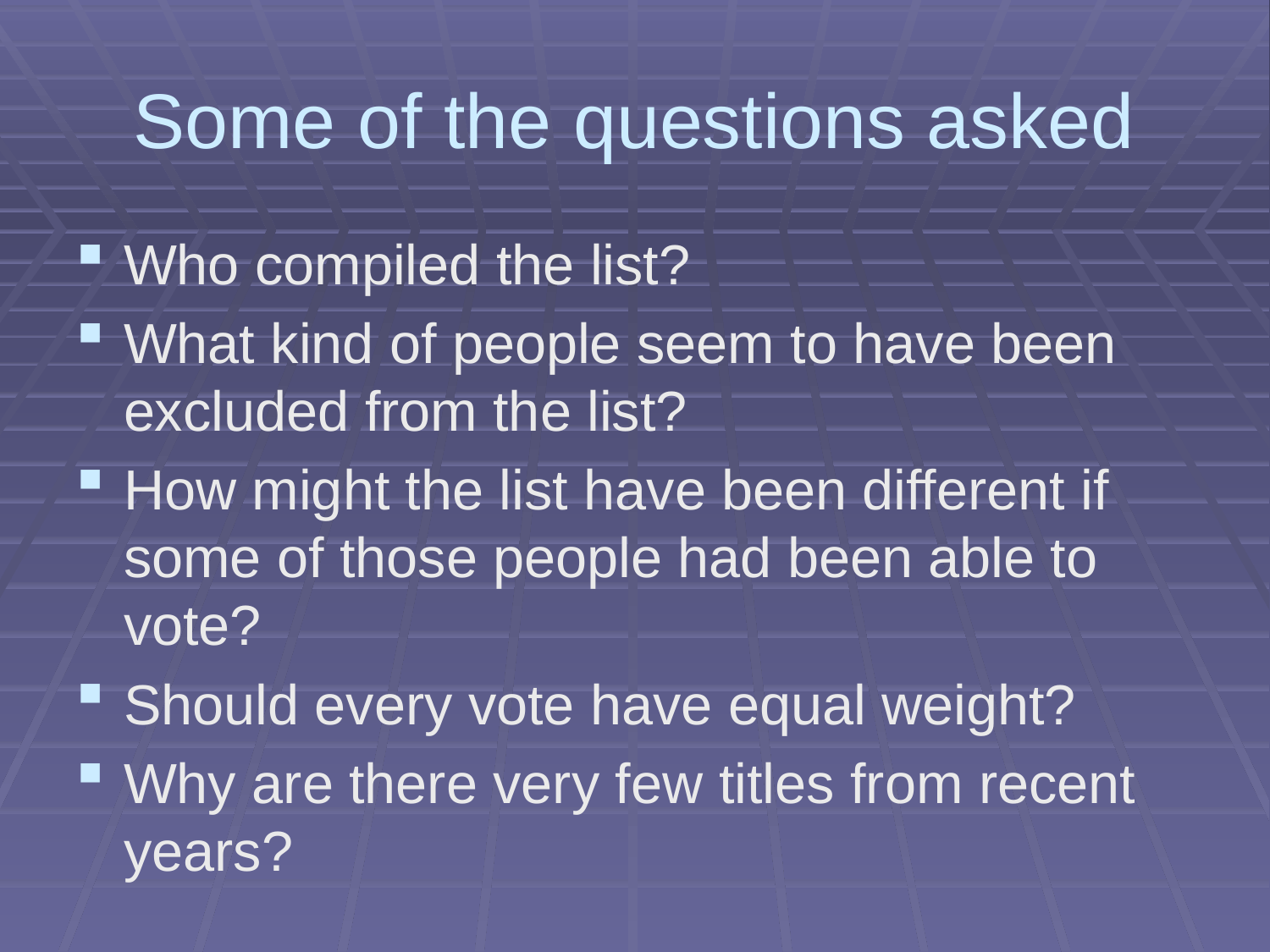

# Some of the questions asked
Who compiled the list?
What kind of people seem to have been excluded from the list?
How might the list have been different if some of those people had been able to vote?
Should every vote have equal weight?
Why are there very few titles from recent years?